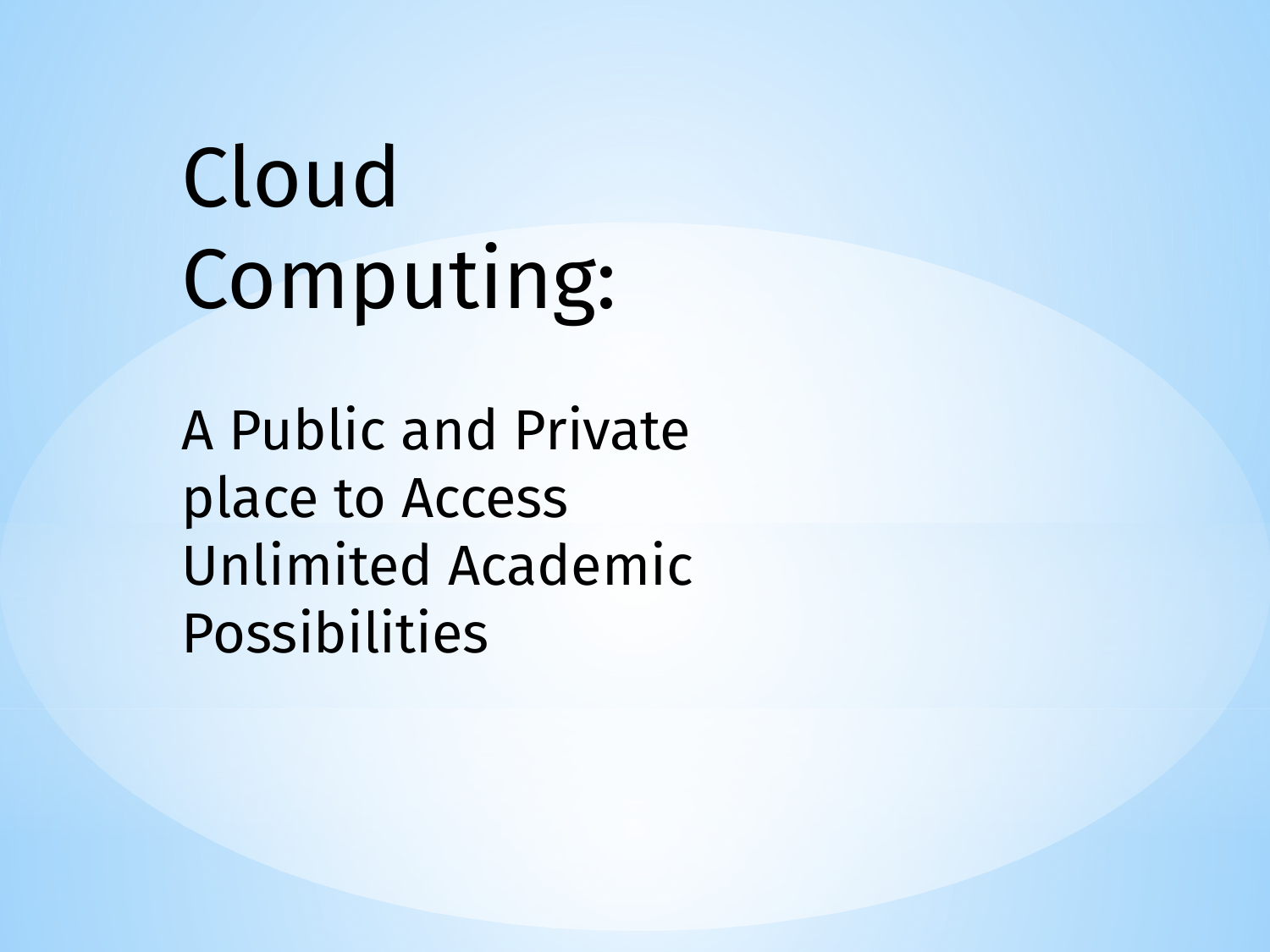

Cloud Computing:

A Public and Private place to Access Unlimited Academic Possibilities